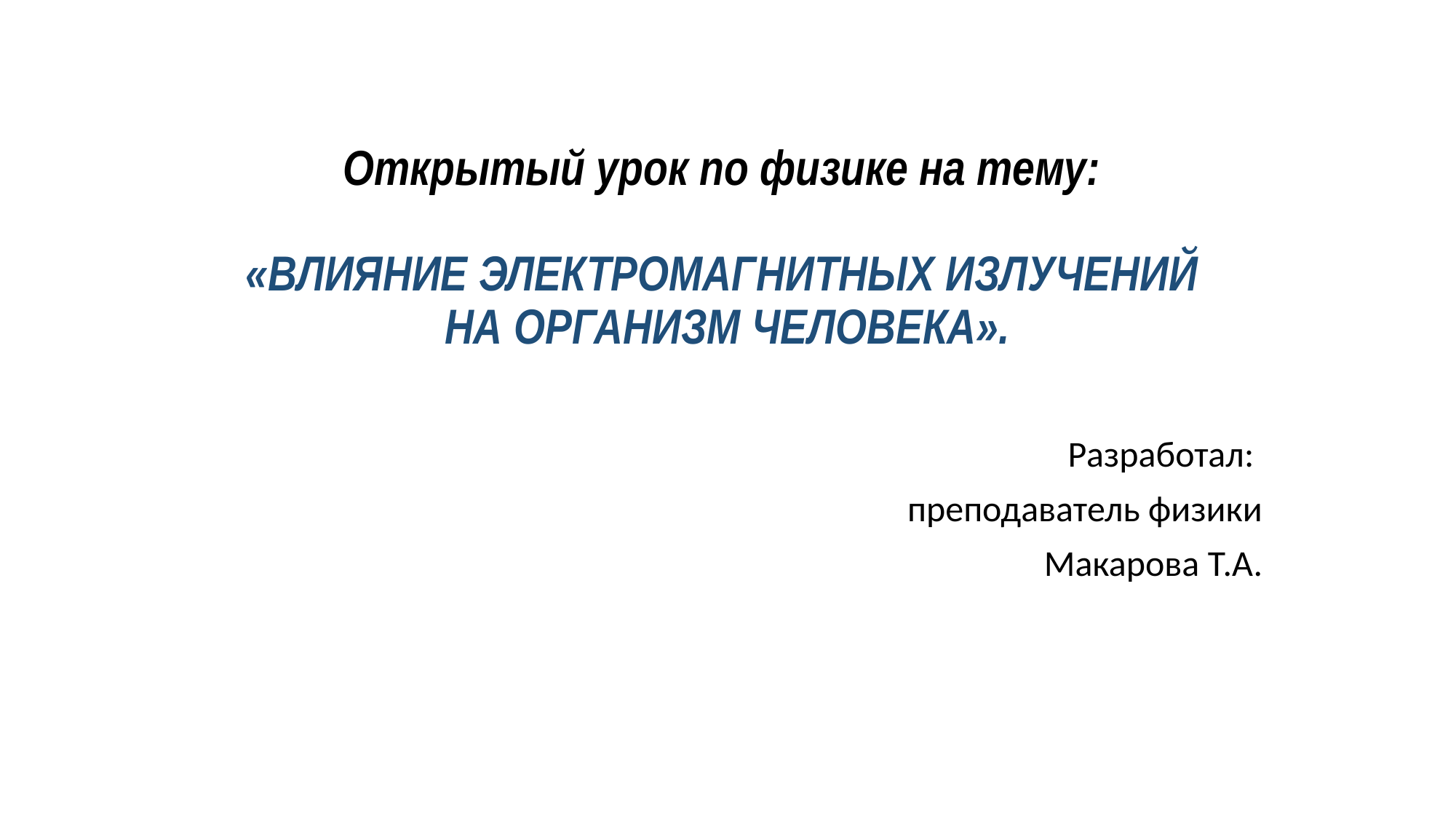

# Открытый урок по физике на тему: «ВЛИЯНИЕ ЭЛЕКТРОМАГНИТНЫХ ИЗЛУЧЕНИЙ НА ОРГАНИЗМ ЧЕЛОВЕКА».
Разработал:
преподаватель физики
Макарова Т.А.